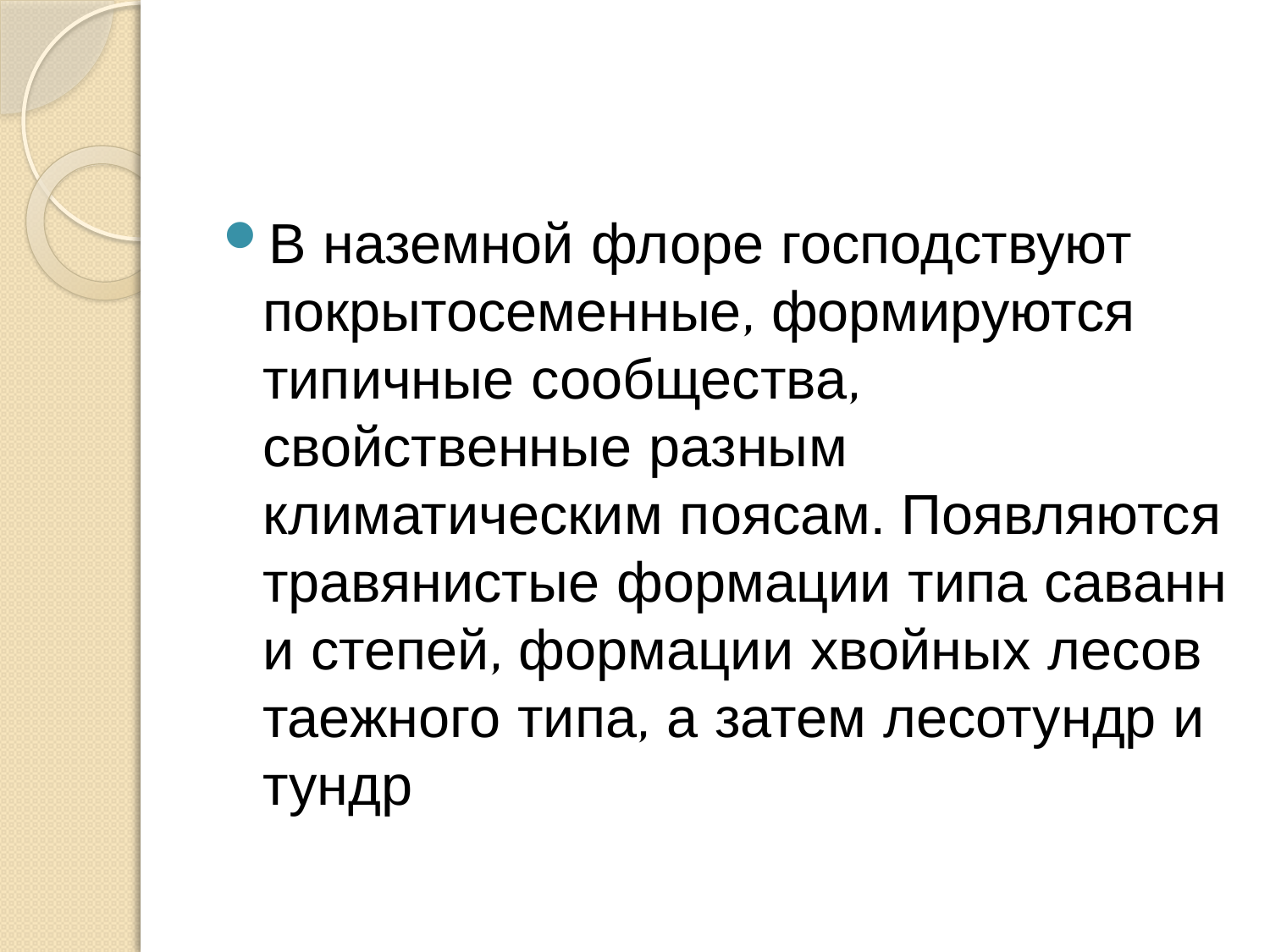

В наземной флоре господствуют покрытосеменные, формируются типичные сообщества, свойственные разным климатическим поясам. Появляются травянистые формации типа саванн и степей, формации хвойных лесов таежного типа, а затем лесотундр и тундр